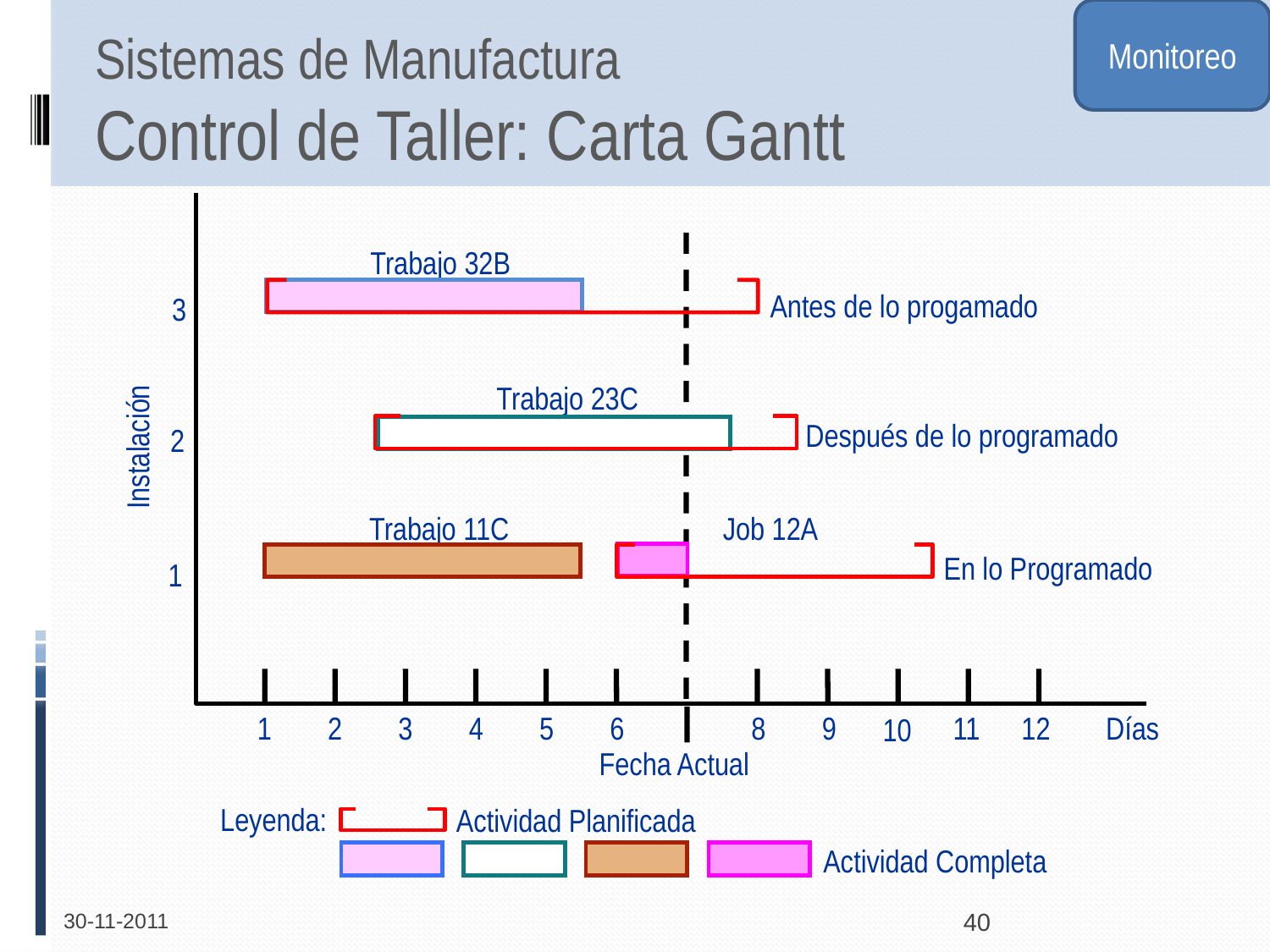

Monitoreo
# Sistemas de Manufactura Control de Taller: Carta Gantt

Trabajo 32B
Antes de lo progamado

3
Trabajo 23C
Después de lo programado
2

Instalación
Trabajo 11C
Job 12A
En lo Programado

1

1
2
3
4
5
6
8
9
11
12
Días
10

Fecha Actual
Leyenda:
Actividad Planificada

Actividad Completa

30-11-2011
40